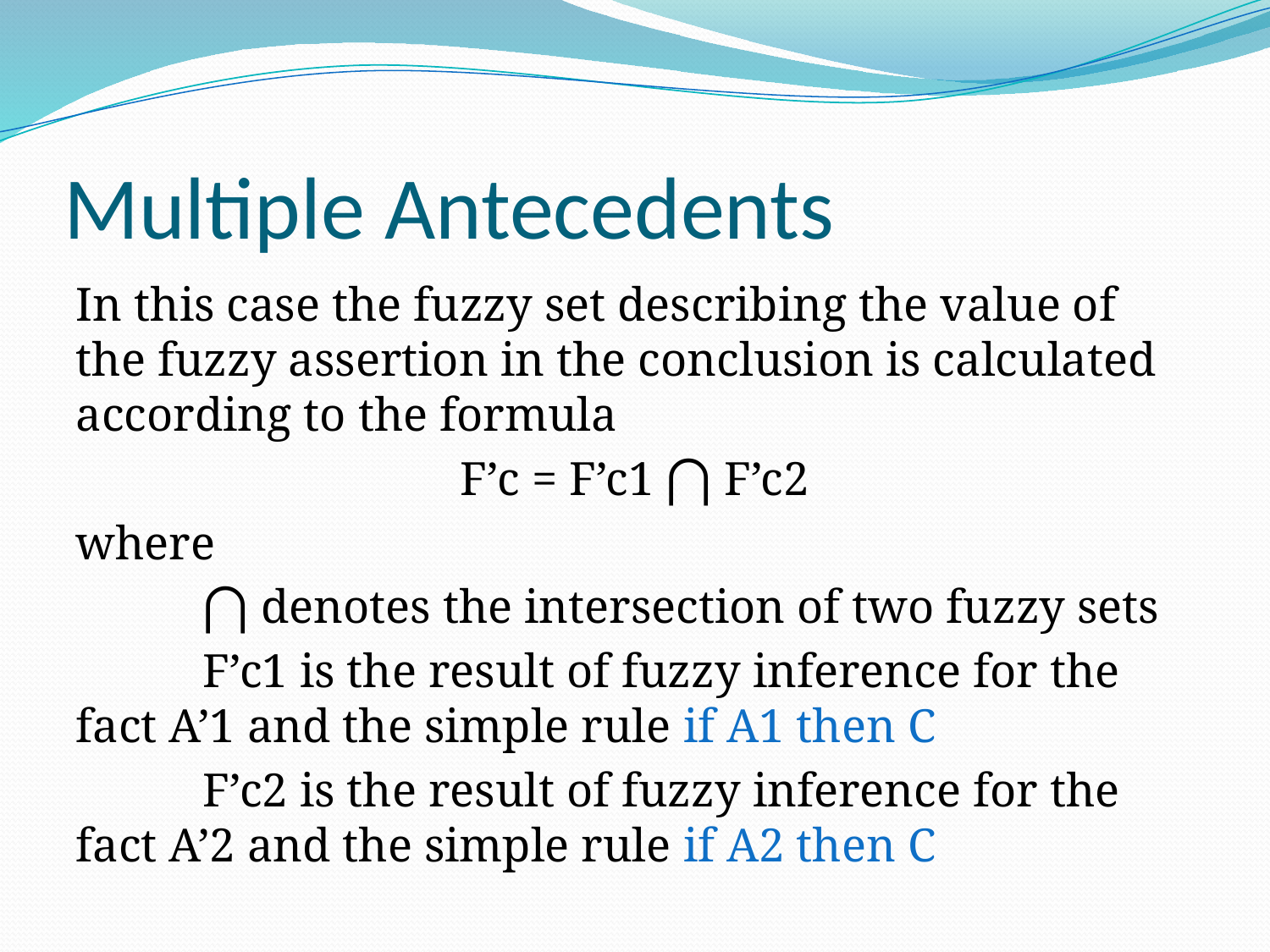

# Multiple Antecedents
In this case the fuzzy set describing the value of the fuzzy assertion in the conclusion is calculated according to the formula
F’c = F’c1 ⋂ F’c2
where
	⋂ denotes the intersection of two fuzzy sets
	F’c1 is the result of fuzzy inference for the fact A’1 and the simple rule if A1 then C
	F’c2 is the result of fuzzy inference for the fact A’2 and the simple rule if A2 then C